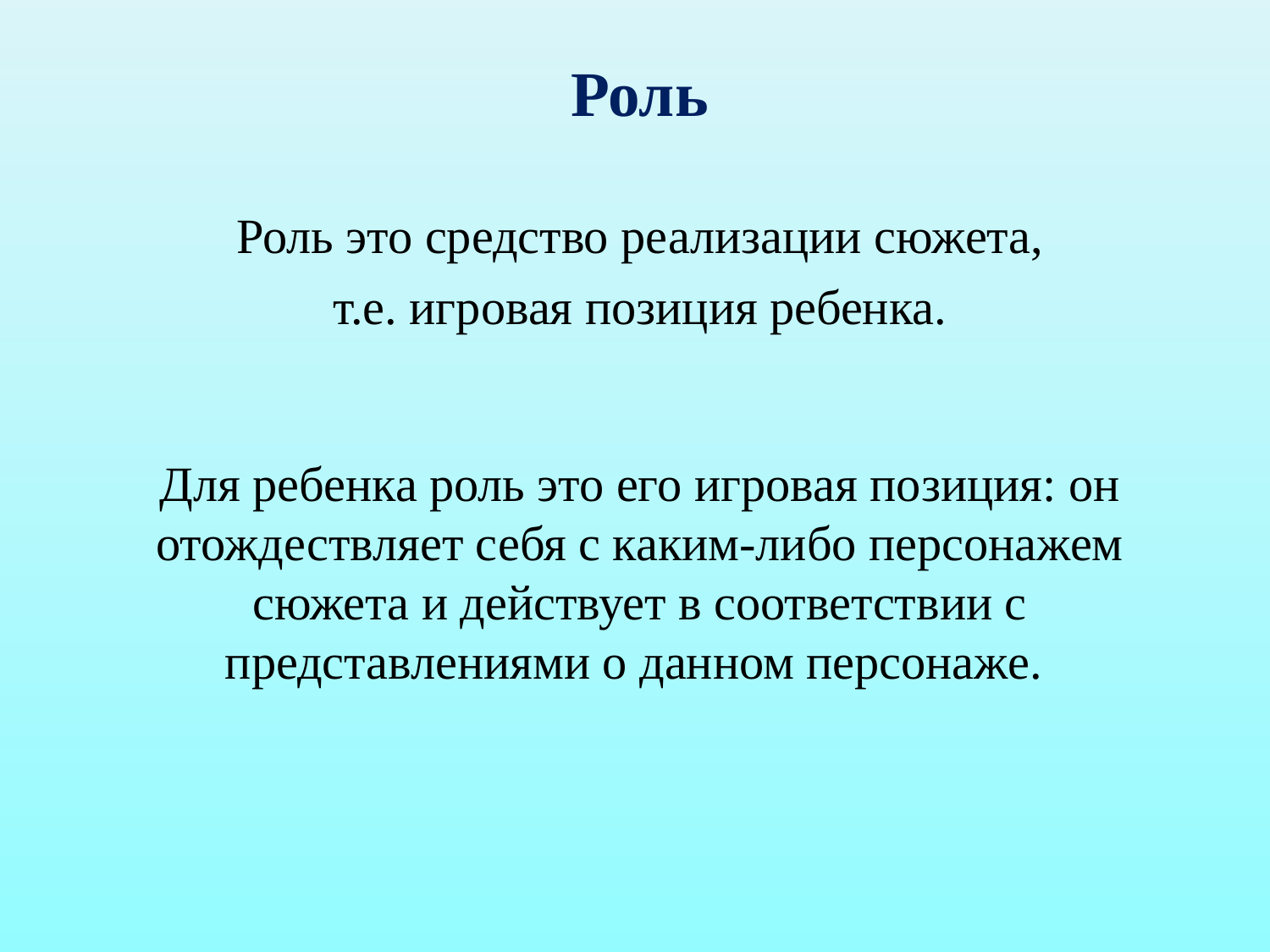

Роль
Роль это средство реализации сюжета, т.е. игровая позиция ребенка.
Для ребенка роль это его игровая позиция: он отождествляет себя с каким-либо персонажем сюжета и действует в соответствии с представлениями о данном персонаже.